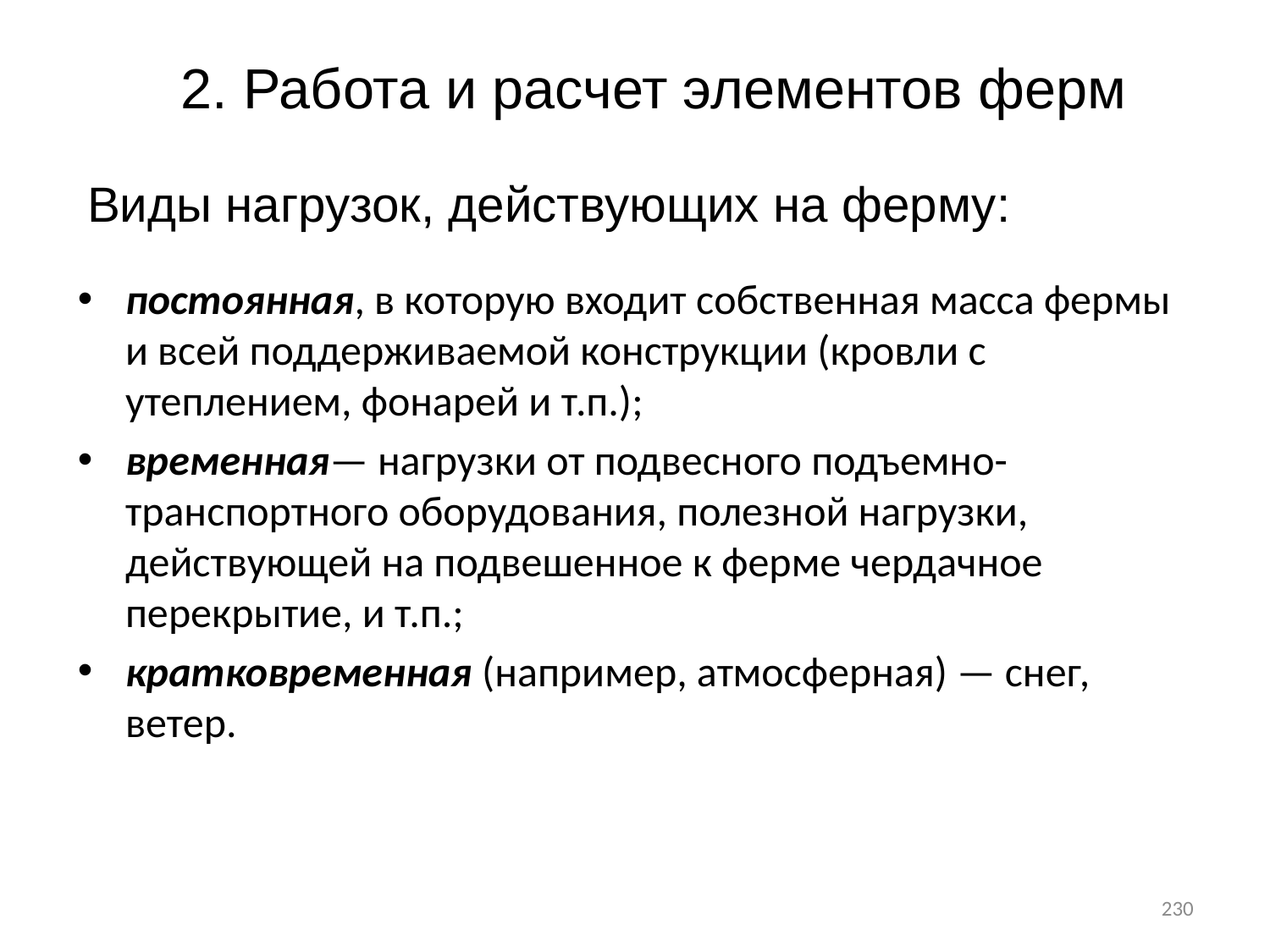

2. Работа и расчет элементов ферм

Виды нагрузок, действующих на ферму:
постоянная, в которую входит собственная масса фермы и всей поддерживаемой конструкции (кровли с утеплением, фонарей и т.п.);
временная— нагрузки от подвесного подъемно-транспортного оборудования, полезной нагрузки, действующей на подвешенное к ферме чердачное перекрытие, и т.п.;
кратковременная (например, атмосферная) — снег, ветер.
230